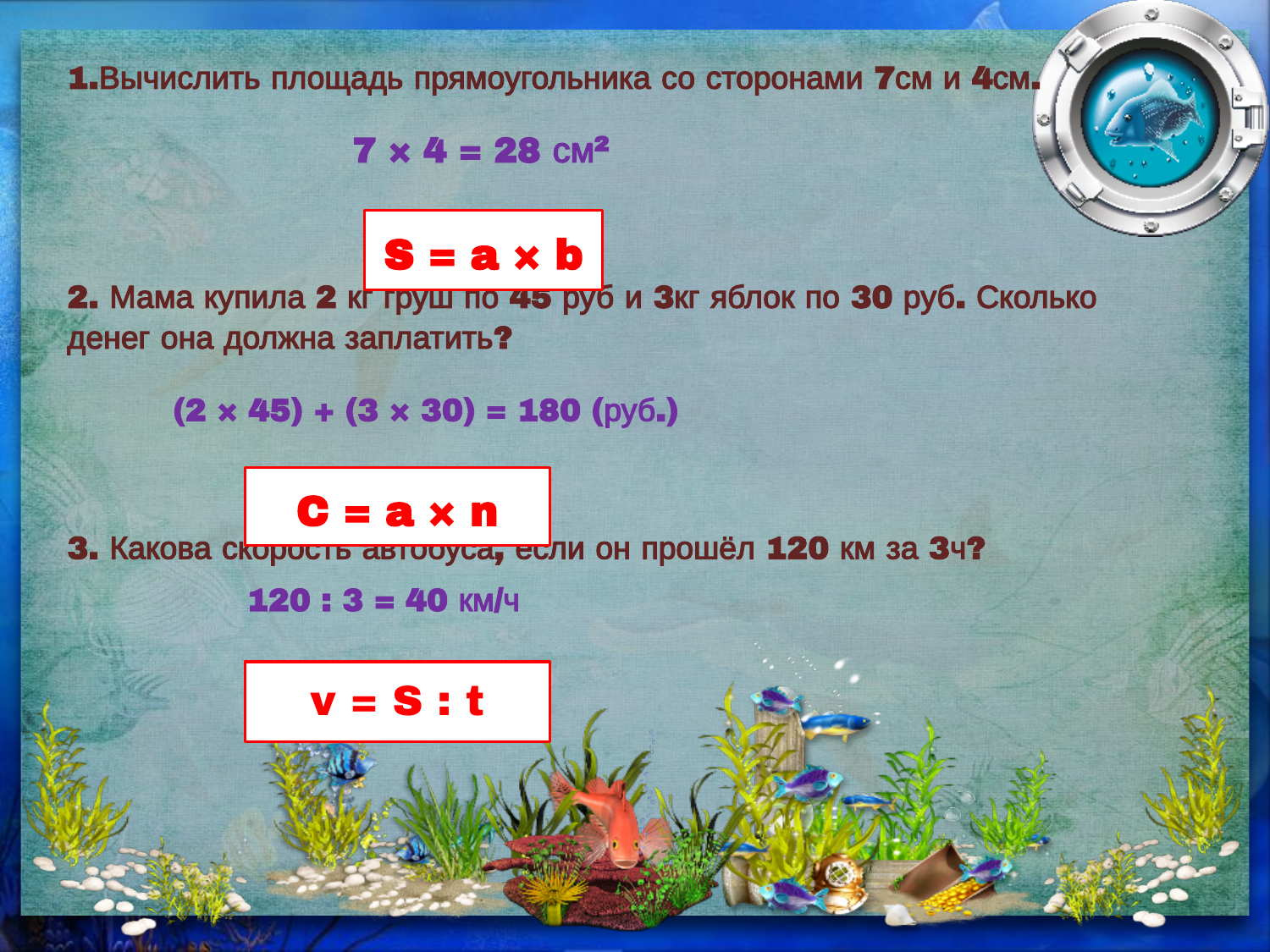

1.Вычислить площадь прямоугольника со сторонами 7см и 4см.
                           7 × 4 = 28 см²

2. Мама купила 2 кг груш по 45 руб и 3кг яблок по 30 руб. Сколько денег она должна заплатить?
          (2 × 45) + (3 × 30) = 180 (руб.)

3. Какова скорость автобуса, если он прошёл 120 км за 3ч?
                 120 : 3 = 40 км/ч
#
S = a × b
C = a × n
v = S : t